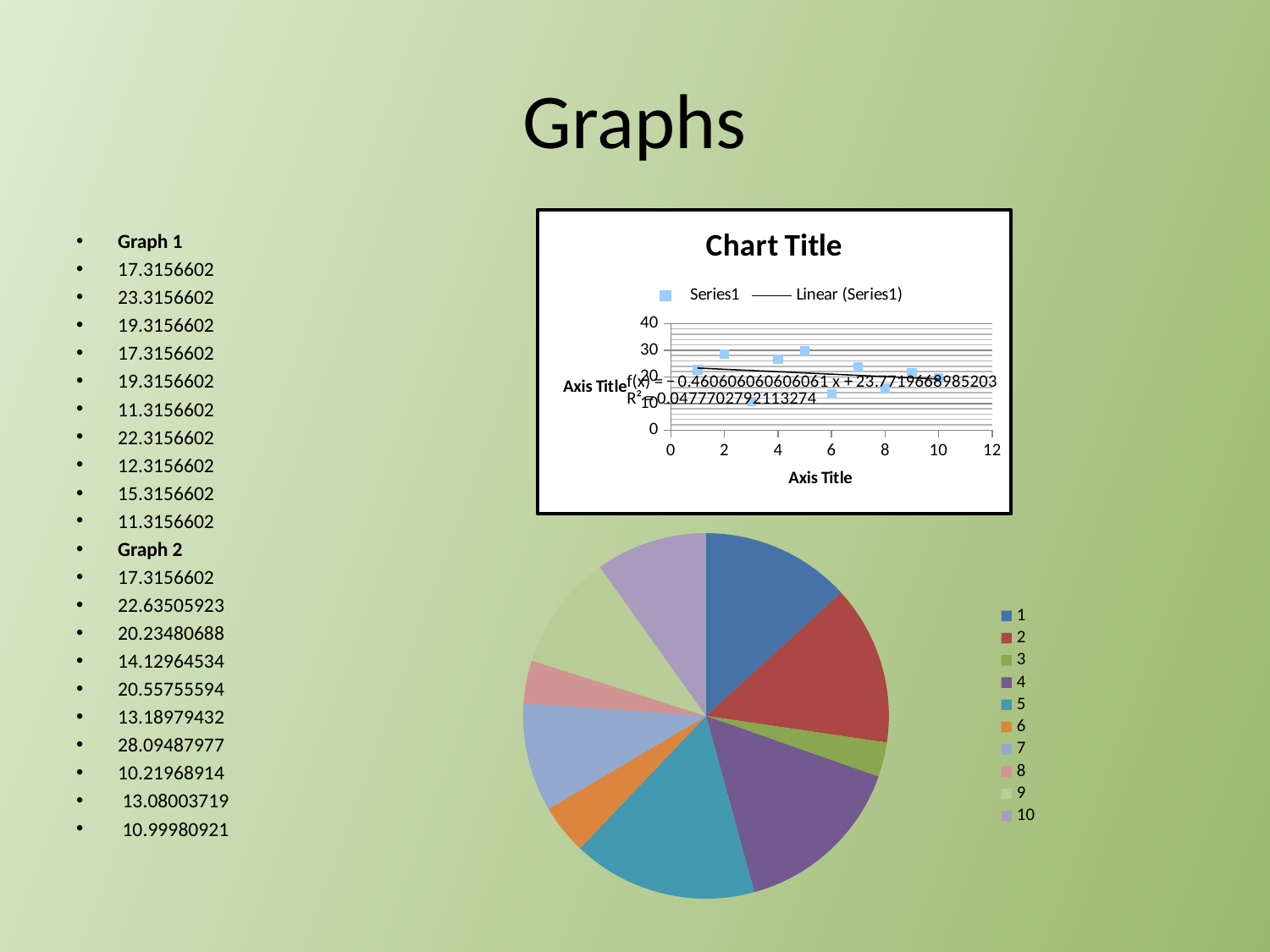

# Graphs

### Chart:

| Category |  |
|---|---|
Graph 1
17.3156602
23.3156602
19.3156602
17.3156602
19.3156602
11.3156602
22.3156602
12.3156602
15.3156602
11.3156602
Graph 2
17.3156602
22.63505923
20.23480688
14.12964534
20.55755594
13.18979432
28.09487977
10.21968914
 13.08003719
 10.99980921

### Chart

| Category |  |
|---|---|